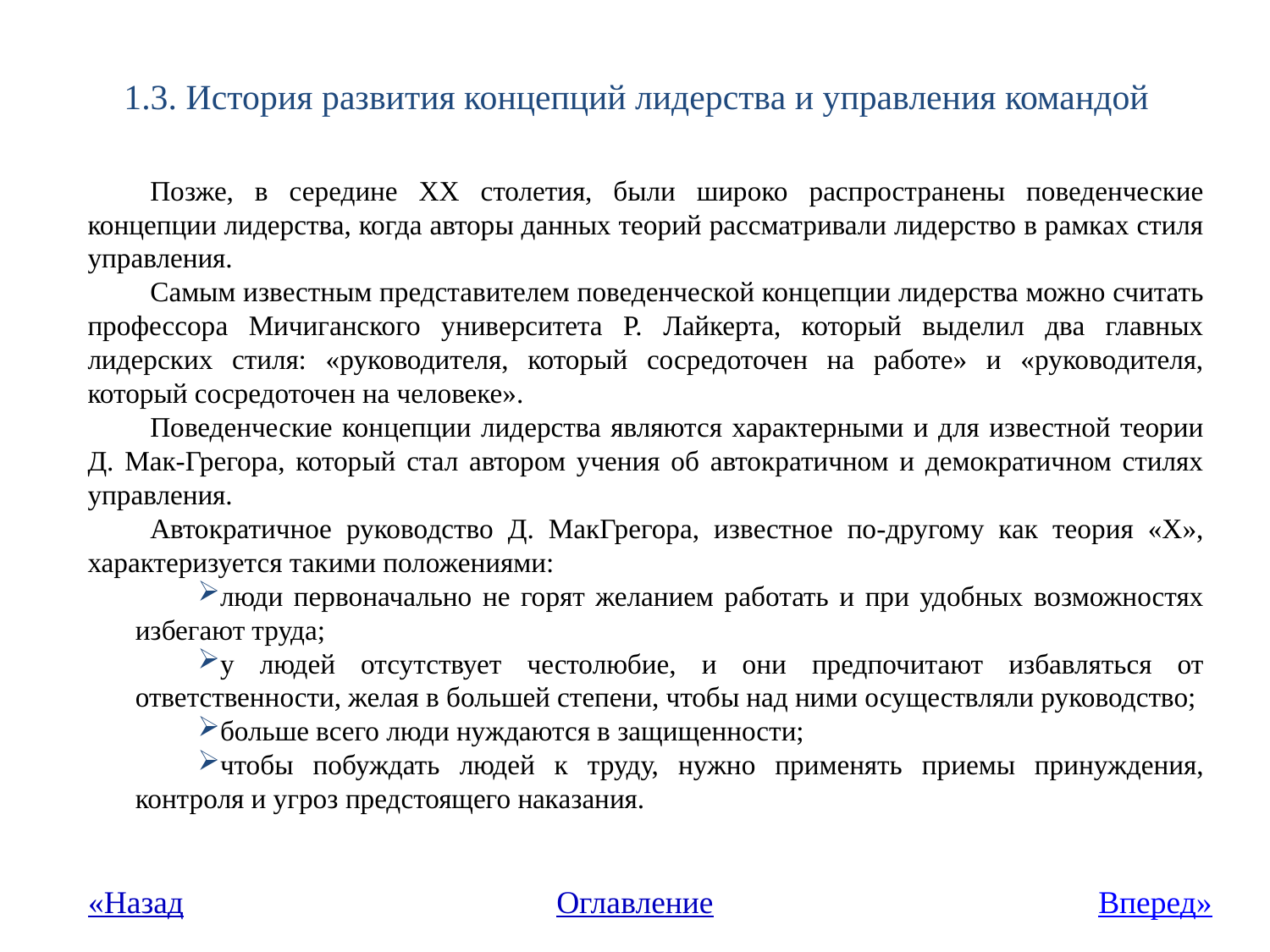

# 1.3. История развития концепций лидерства и управления командой
Позже, в середине XX столетия, были широко распространены поведенческие концепции лидерства, когда авторы данных теорий рассматривали лидерство в рамках стиля управления.
Самым известным представителем поведенческой концепции лидерства можно считать профессора Мичиганского университета Р. Лайкерта, который выделил два главных лидерских стиля: «руководителя, который сосредоточен на работе» и «руководителя, который сосредоточен на человеке».
Поведенческие концепции лидерства являются характерными и для известной теории Д. Мак-Грегора, который стал автором учения об автократичном и демократичном стилях управления.
Автократичное руководство Д. МакГрегора, известное по-другому как теория «X», характеризуется такими положениями:
люди первоначально не горят желанием работать и при удобных возможностях избегают труда;
у людей отсутствует честолюбие, и они предпочитают избавляться от ответственности, желая в большей степени, чтобы над ними осуществляли руководство;
больше всего люди нуждаются в защищенности;
чтобы побуждать людей к труду, нужно применять приемы принуждения, контроля и угроз предстоящего наказания.

«Назад
Оглавление
Вперед»